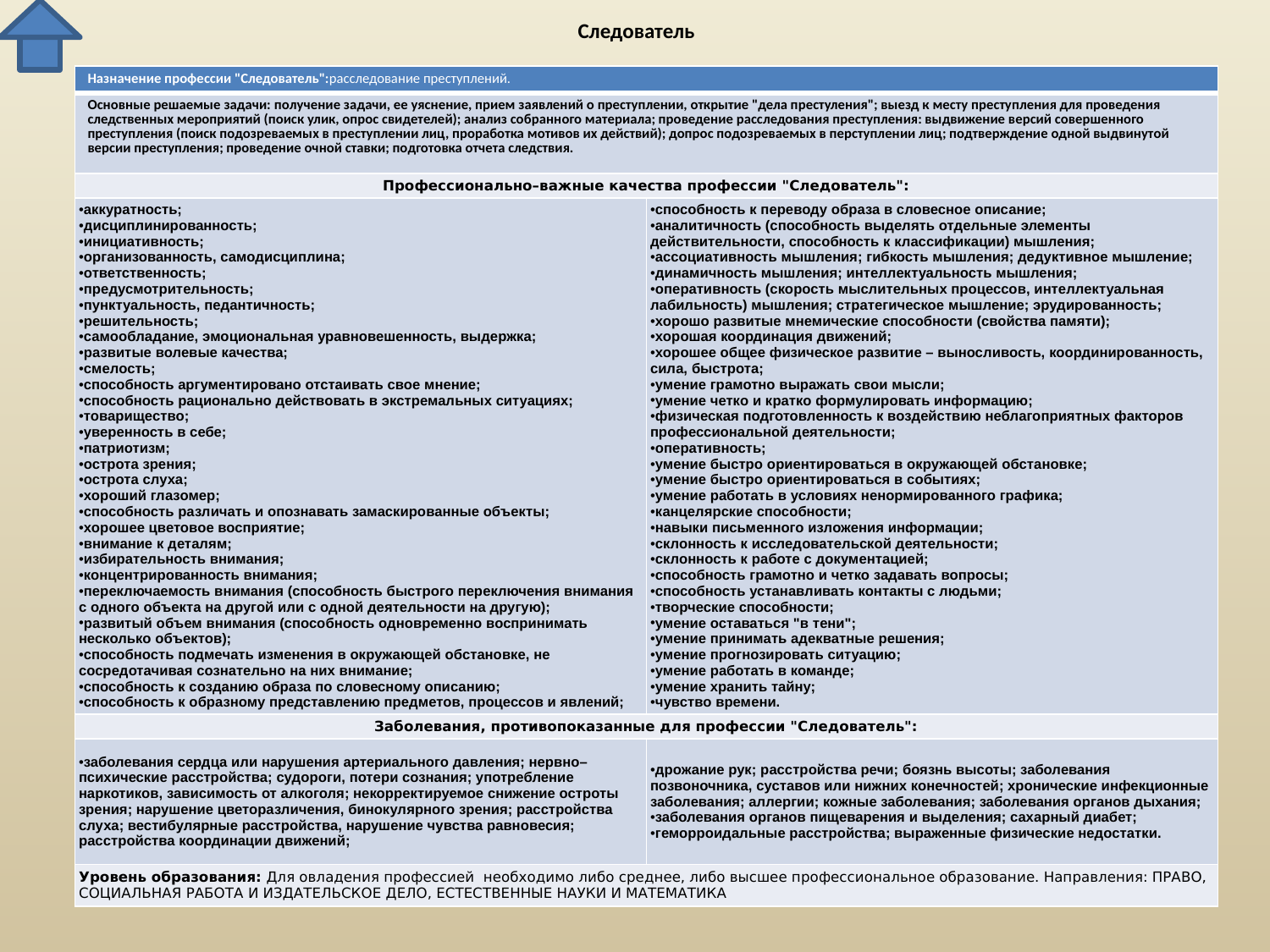

# Следователь
| Назначение профессии "Следователь":расследование преступлений. |  |
| --- | --- |
| Основные решаемые задачи: получение задачи, ее уяснение, прием заявлений о преступлении, открытие "дела престуления"; выезд к месту преступления для проведения следственных мероприятий (поиск улик, опрос свидетелей); анализ собранного материала; проведение расследования преступления: выдвижение версий совершенного преступления (поиск подозреваемых в преступлении лиц, проработка мотивов их действий); допрос подозреваемых в перступлении лиц; подтверждение одной выдвинутой версии преступления; проведение очной ставки; подготовка отчета следствия. |  |
| Профессионально–важные качества профессии "Следователь": |  |
| аккуратность; дисциплинированность; инициативность; организованность, самодисциплина; ответственность; предусмотрительность; пунктуальность, педантичность; решительность; самообладание, эмоциональная уравновешенность, выдержка; развитые волевые качества; смелость; способность аргументировано отстаивать свое мнение; способность рационально действовать в экстремальных ситуациях; товарищество; уверенность в себе; патриотизм; острота зрения; острота слуха; хороший глазомер; способность различать и опознавать замаскированные объекты; хорошее цветовое восприятие; внимание к деталям; избирательность внимания; концентрированность внимания; переключаемость внимания (способность быстрого переключения внимания с одного объекта на другой или с одной деятельности на другую); развитый объем внимания (способность одновременно воспринимать несколько объектов); способность подмечать изменения в окружающей обстановке, не сосредотачивая сознательно на них внимание; способность к созданию образа по словесному описанию; способность к образному представлению предметов, процессов и явлений; | способность к переводу образа в словесное описание; аналитичность (способность выделять отдельные элементы действительности, способность к классификации) мышления; ассоциативность мышления; гибкость мышления; дедуктивное мышление; динамичность мышления; интеллектуальность мышления; оперативность (скорость мыслительных процессов, интеллектуальная лабильность) мышления; стратегическое мышление; эрудированность; хорошо развитые мнемические способности (свойства памяти); хорошая координация движений; хорошее общее физическое развитие – выносливость, координированность, сила, быстрота; умение грамотно выражать свои мысли; умение четко и кратко формулировать информацию; физическая подготовленность к воздействию неблагоприятных факторов профессиональной деятельности; оперативность; умение быстро ориентироваться в окружающей обстановке; умение быстро ориентироваться в событиях; умение работать в условиях ненормированного графика; канцелярские способности; навыки письменного изложения информации; склонность к исследовательской деятельности; склонность к работе с документацией; способность грамотно и четко задавать вопросы; способность устанавливать контакты с людьми; творческие способности; умение оставаться "в тени"; умение принимать адекватные решения; умение прогнозировать ситуацию; умение работать в команде; умение хранить тайну; чувство времени. |
| Заболевания, противопоказанные для профессии "Следователь": |  |
| заболевания сердца или нарушения артериального давления; нервно–психические расстройства; судороги, потери сознания; употребление наркотиков, зависимость от алкоголя; некорректируемое снижение остроты зрения; нарушение цветоразличения, бинокулярного зрения; расстройства слуха; вестибулярные расстройства, нарушение чувства равновесия; расстройства координации движений; | дрожание рук; расстройства речи; боязнь высоты; заболевания позвоночника, суставов или нижних конечностей; хронические инфекционные заболевания; аллергии; кожные заболевания; заболевания органов дыхания; заболевания органов пищеварения и выделения; сахарный диабет; геморроидальные расстройства; выраженные физические недостатки. |
| Уровень образования: Для овладения профессией необходимо либо среднее, либо высшее профессиональное образование. Направления: ПРАВО, СОЦИАЛЬНАЯ РАБОТА И ИЗДАТЕЛЬСКОЕ ДЕЛО, ЕСТЕСТВЕННЫЕ НАУКИ И МАТЕМАТИКА |  |